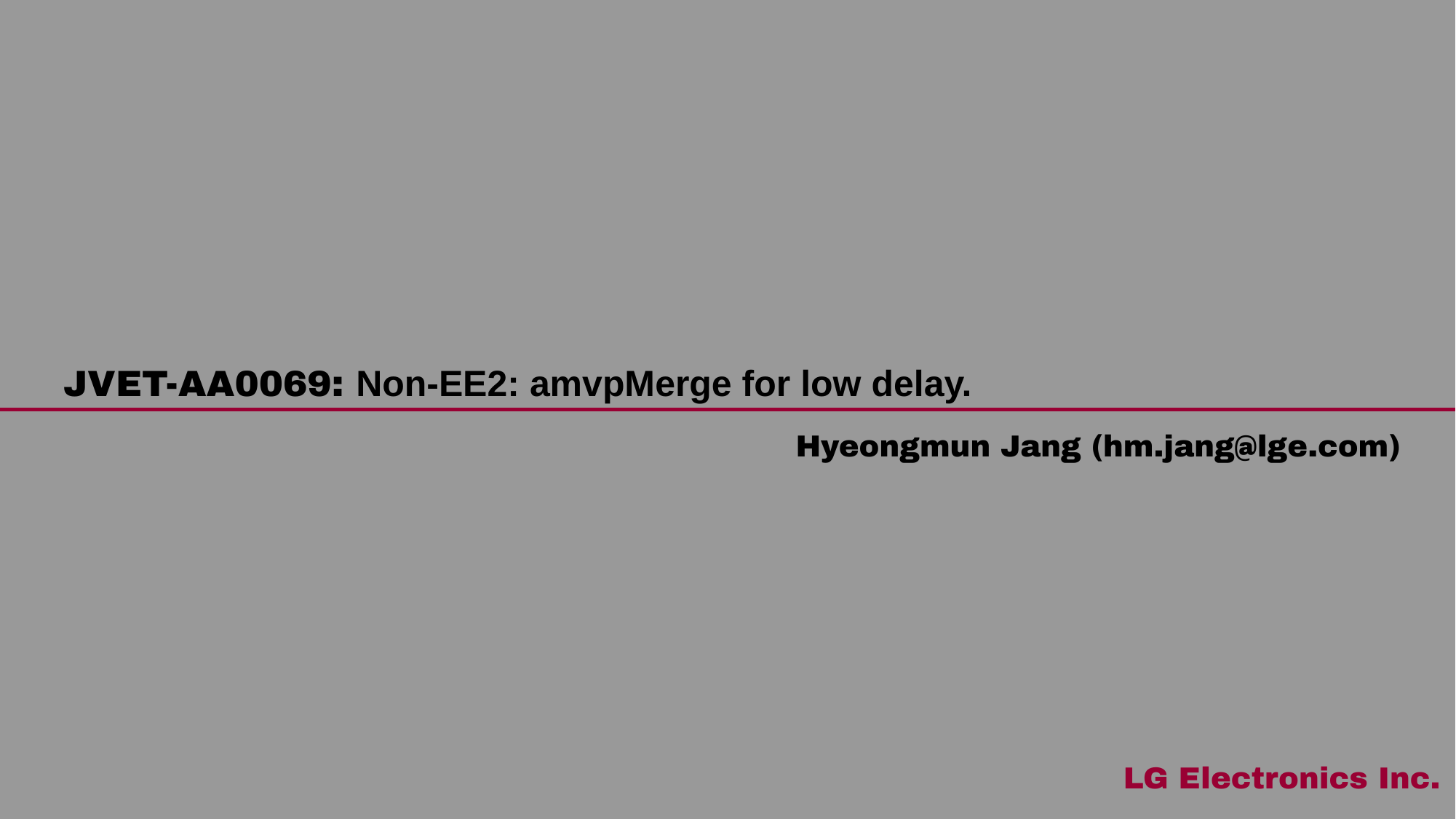

JVET-AA0069: Non-EE2: amvpMerge for low delay.
Hyeongmun Jang (hm.jang@lge.com)
LG Electronics Inc.